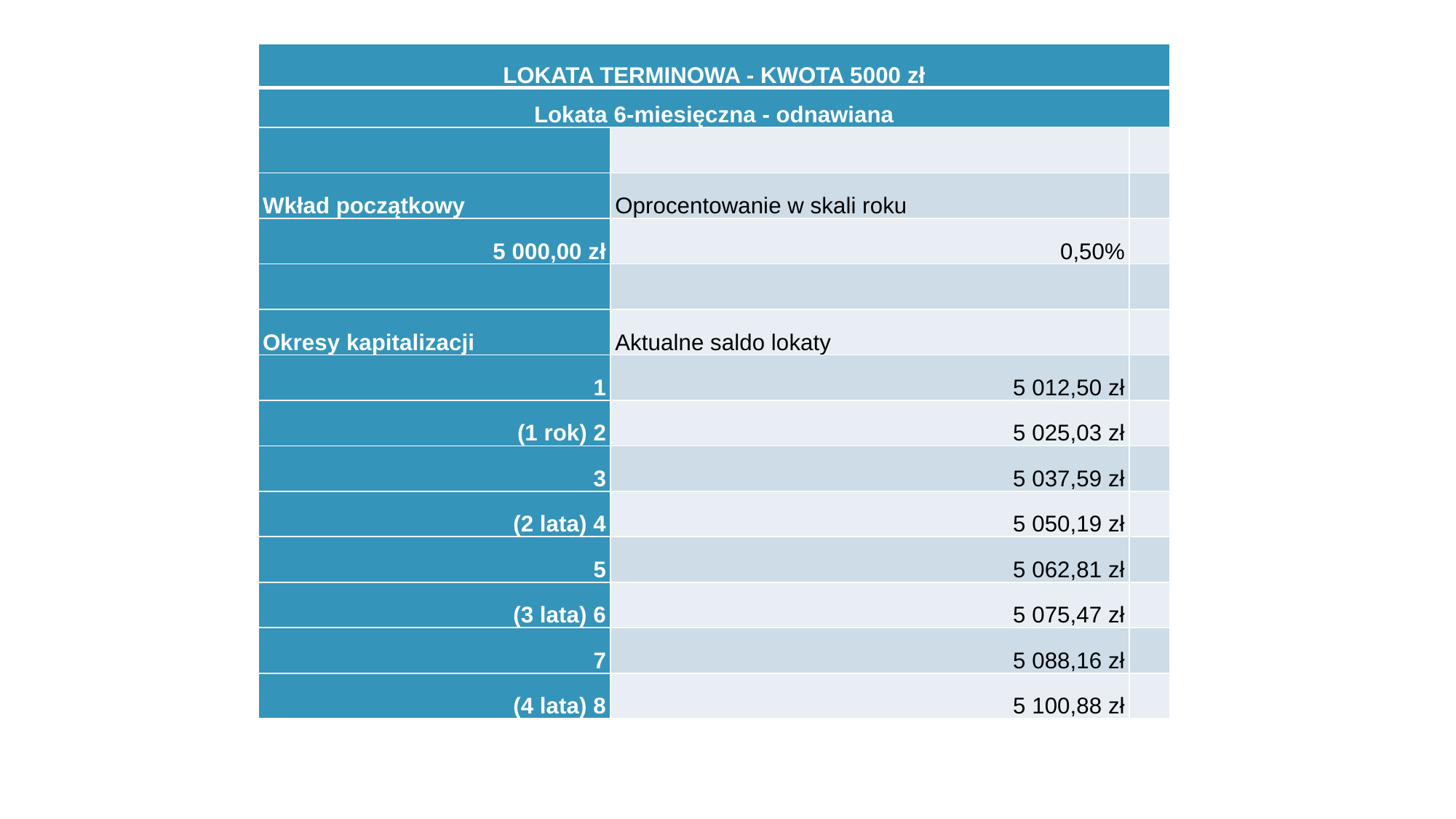

| LOKATA TERMINOWA - KWOTA 5000 zł |  |  |
| --- | --- | --- |
| Lokata 6-miesięczna - odnawiana |  |  |
|  |  |  |
| Wkład początkowy | Oprocentowanie w skali roku |  |
| 5 000,00 zł | 0,50% |  |
|  |  |  |
| Okresy kapitalizacji | Aktualne saldo lokaty |  |
| 1 | 5 012,50 zł |  |
| (1 rok) 2 | 5 025,03 zł |  |
| 3 | 5 037,59 zł |  |
| (2 lata) 4 | 5 050,19 zł |  |
| 5 | 5 062,81 zł |  |
| (3 lata) 6 | 5 075,47 zł |  |
| 7 | 5 088,16 zł |  |
| (4 lata) 8 | 5 100,88 zł |  |
#